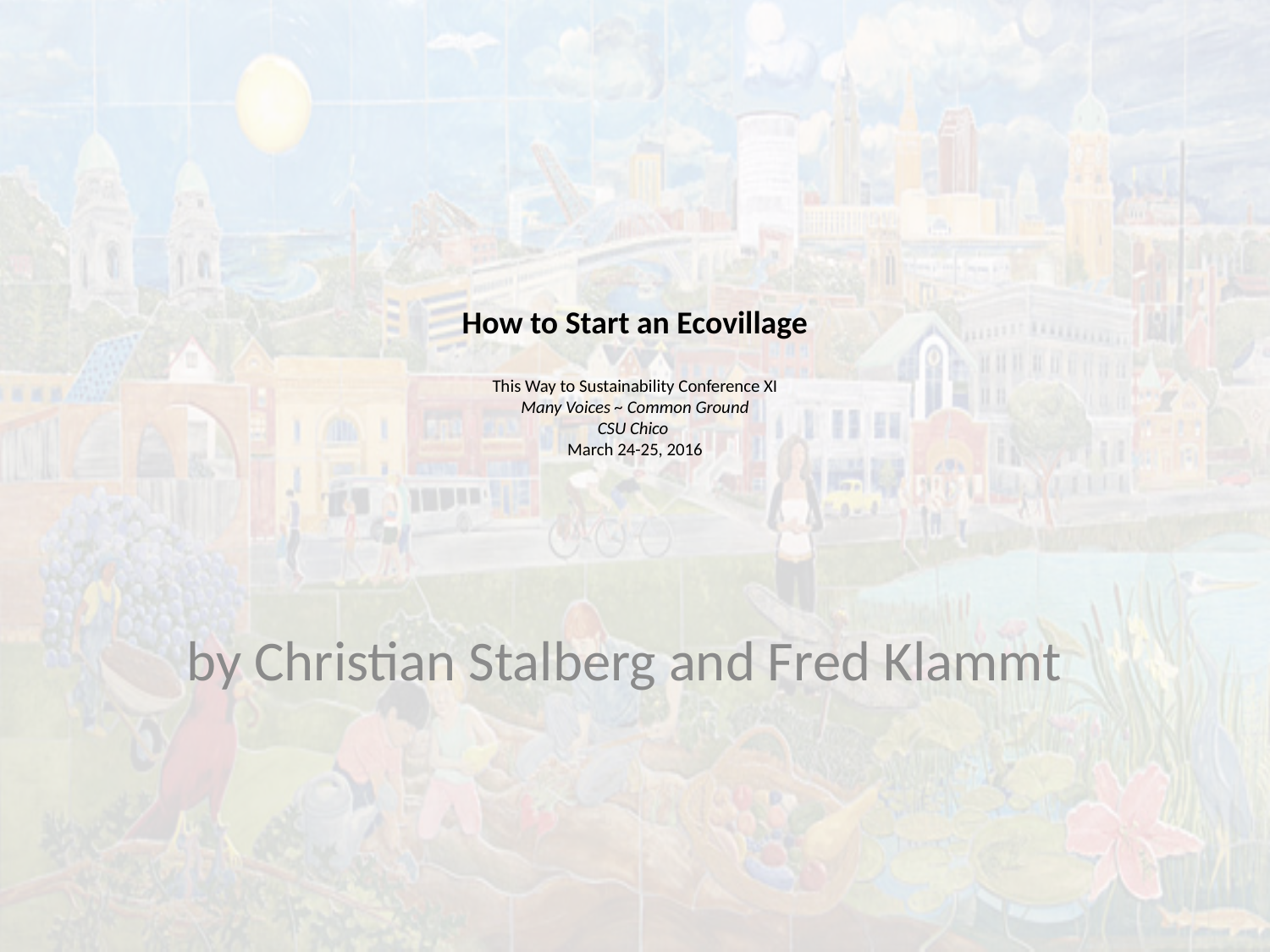

# How to Start an Ecovillage This Way to Sustainability Conference XI Many Voices ~ Common Ground CSU Chico March 24-25, 2016

by Christian Stalberg and Fred Klammt